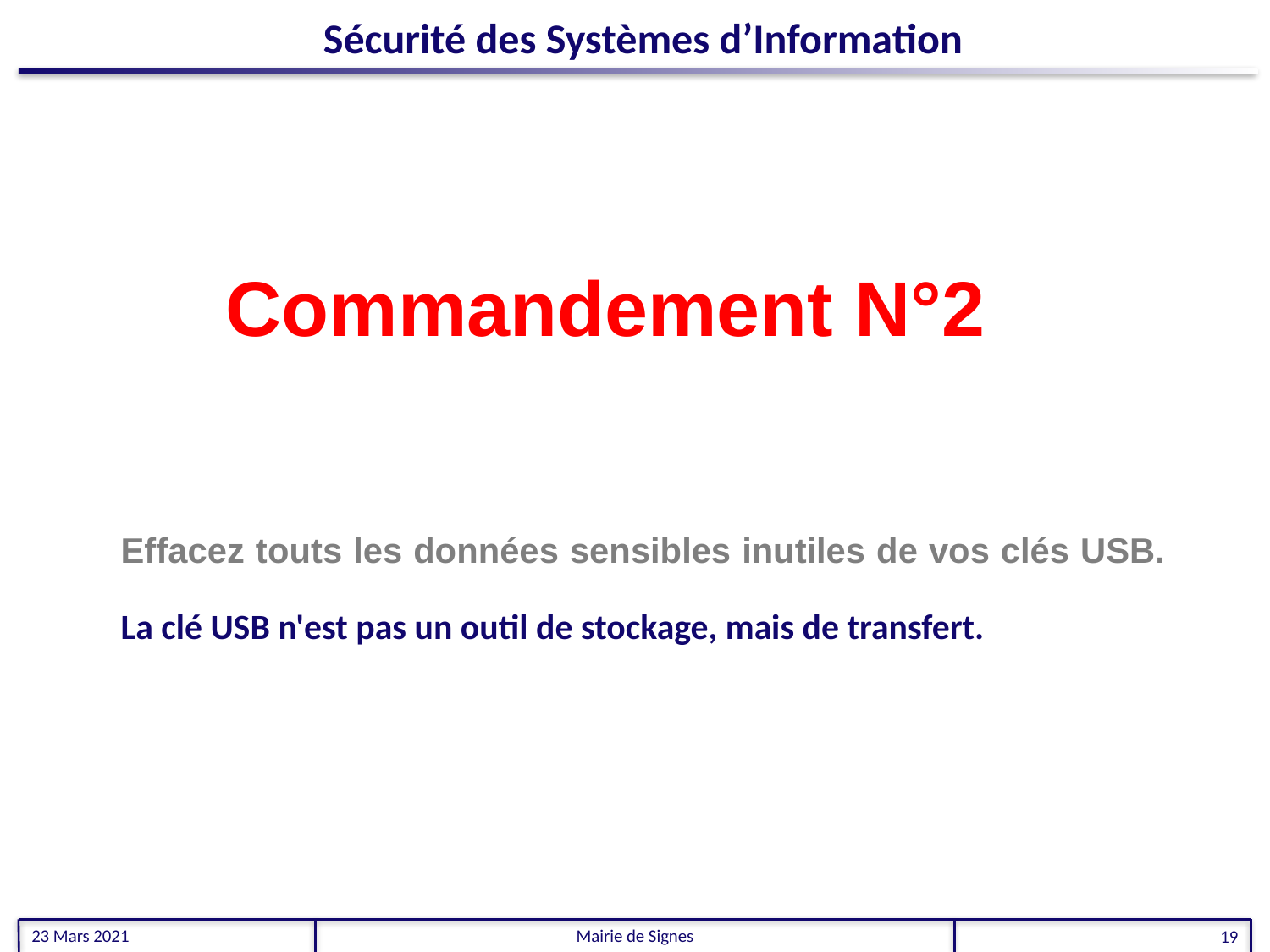

Sécurité des Systèmes d’Information
Commandement N°2
	Effacez touts les données sensibles inutiles de vos clés USB.
La clé USB n'est pas un outil de stockage, mais de transfert.
23 Mars 2021
Mairie de Signes
19